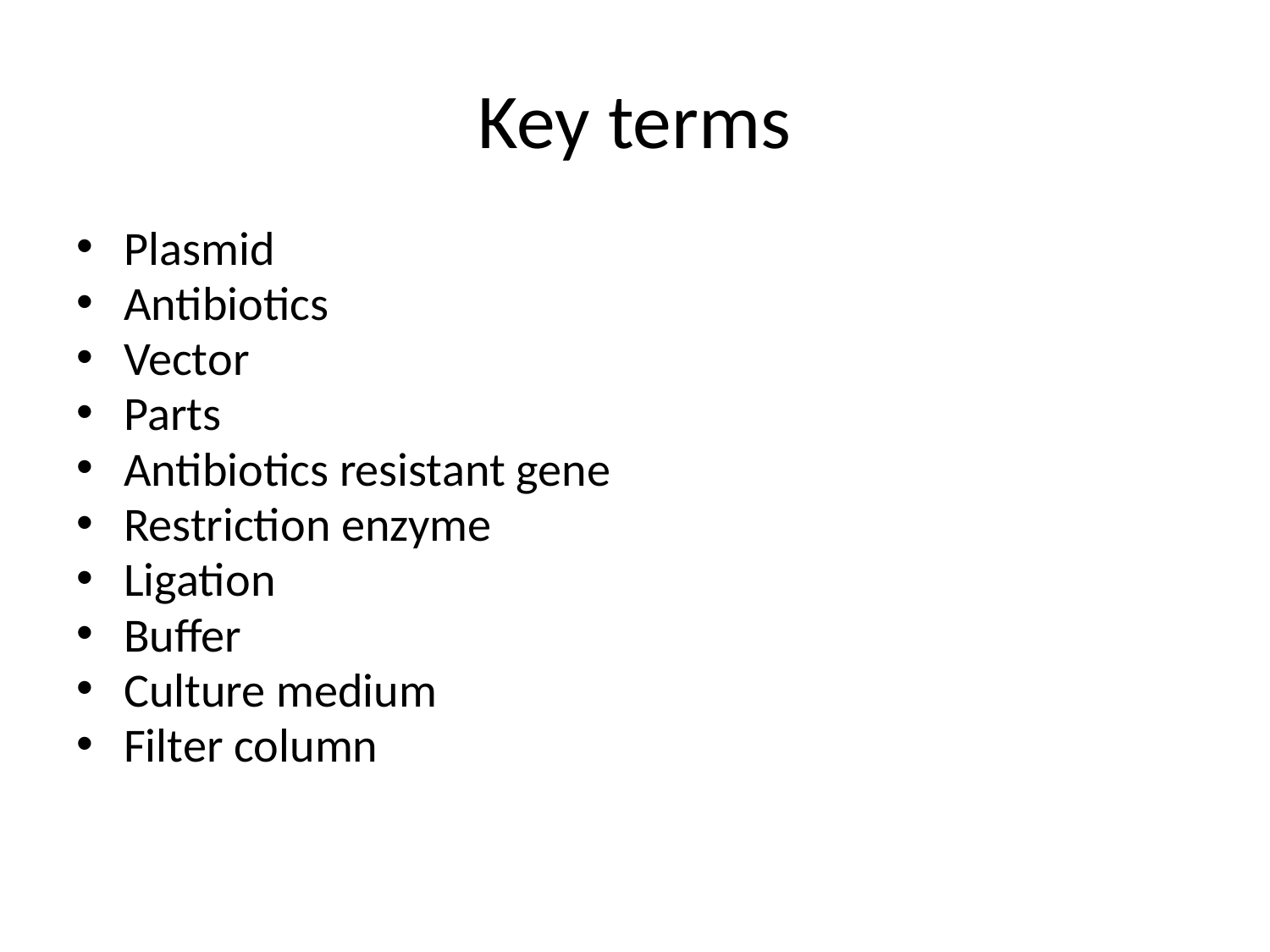

# Key terms
Plasmid
Antibiotics
Vector
Parts
Antibiotics resistant gene
Restriction enzyme
Ligation
Buffer
Culture medium
Filter column